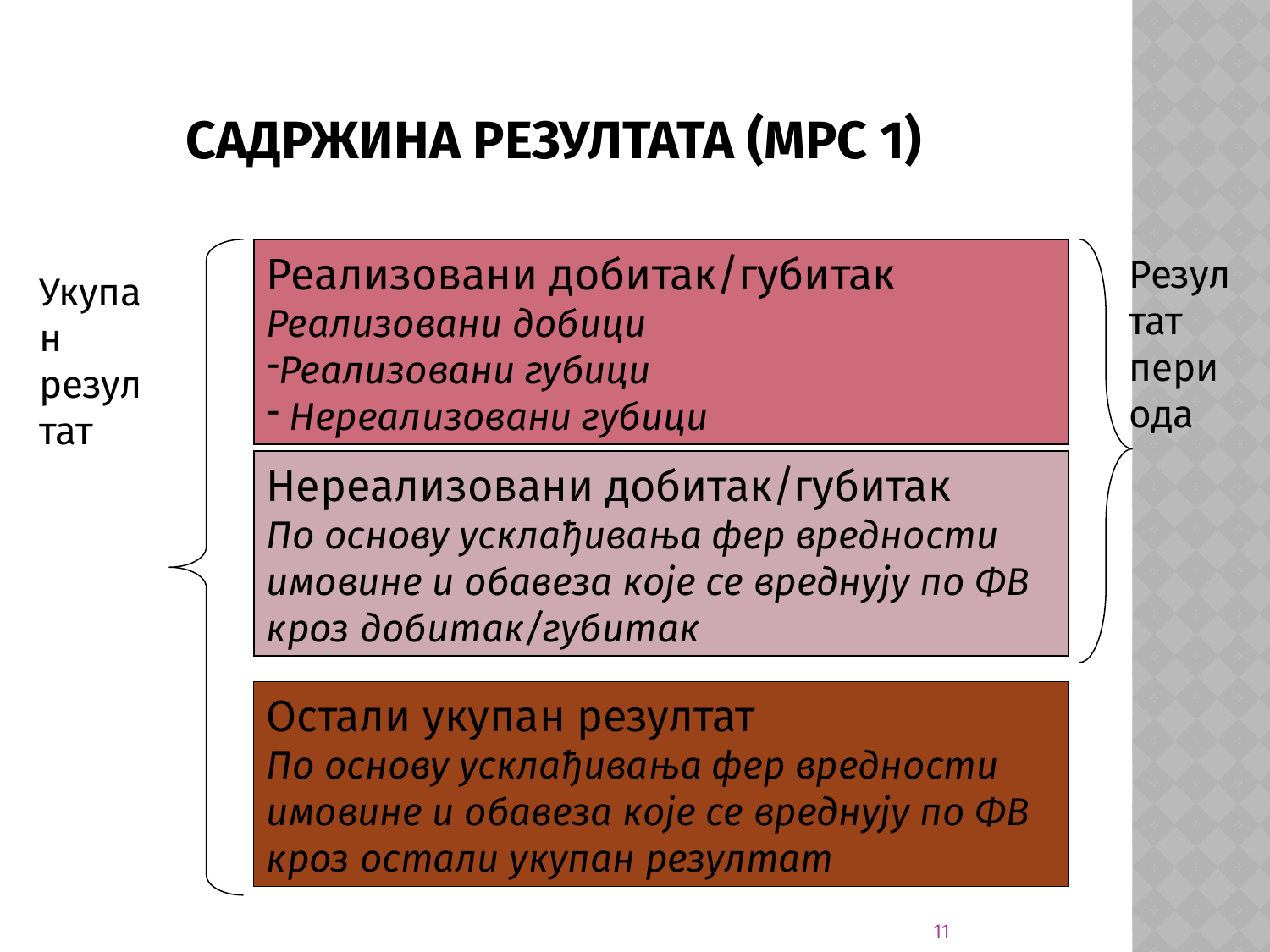

# Садржина резултата (МРС 1)

Реализовани добитак/губитак
Реализовани добици
Реализовани губици
 Нереализовани губици

Резултат периода
Укупан резултат
Нереализовани добитак/губитак
По основу усклађивања фер вредности имовине и обавеза које се вреднују по ФВ кроз добитак/губитак
Остали укупан резултат
По основу усклађивања фер вредности имовине и обавеза које се вреднују по ФВ кроз остали укупан резултат
11